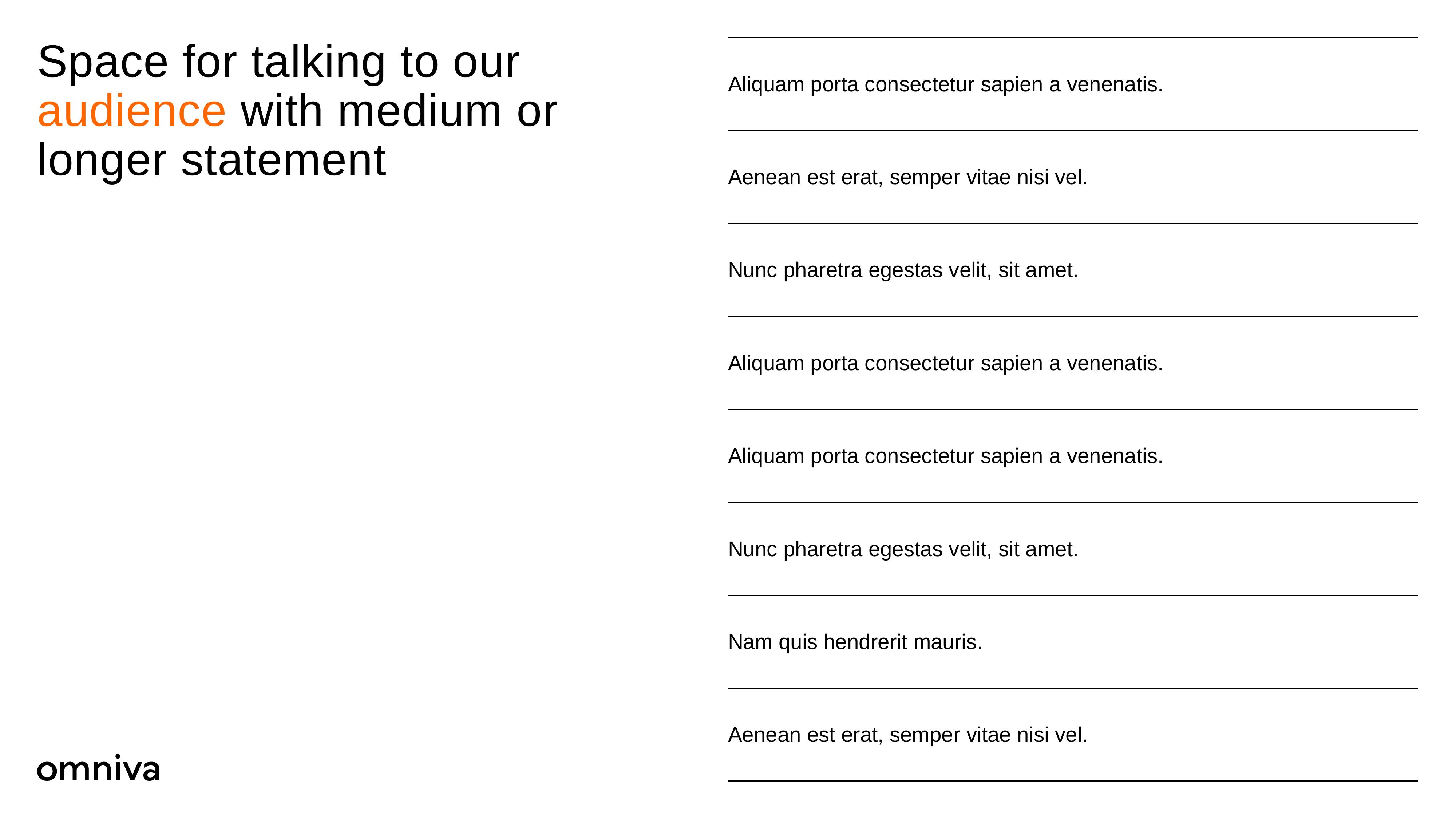

Space for talking to our audience with medium or longer statement
| Aliquam porta consectetur sapien a venenatis. |
| --- |
| Aenean est erat, semper vitae nisi vel. |
| Nunc pharetra egestas velit, sit amet. |
| Aliquam porta consectetur sapien a venenatis. |
| Aliquam porta consectetur sapien a venenatis. |
| Nunc pharetra egestas velit, sit amet. |
| Nam quis hendrerit mauris. |
| Aenean est erat, semper vitae nisi vel. |